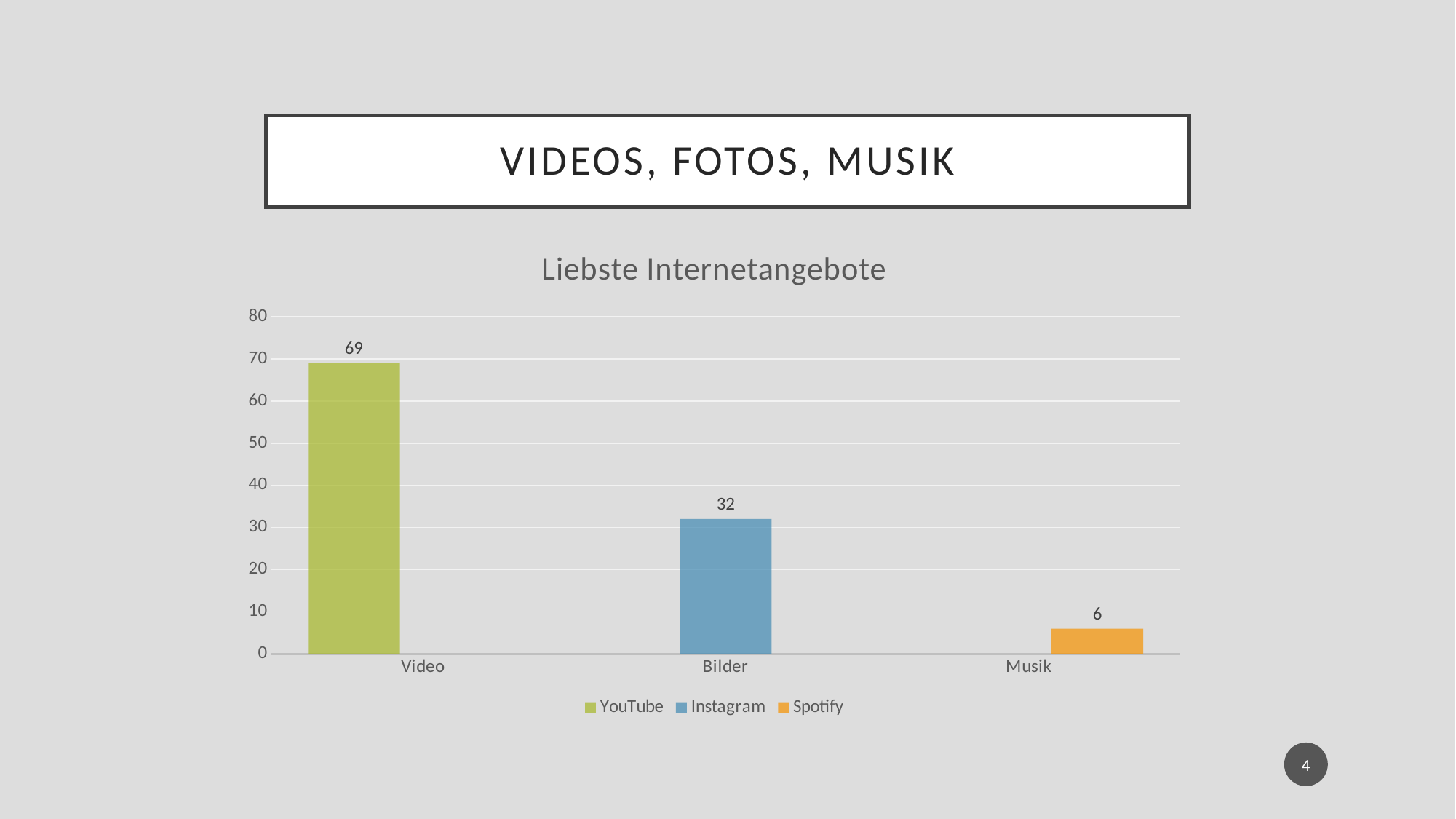

# Videos, Fotos, Musik

### Chart: Liebste Internetangebote

| Category | YouTube | Instagram | Spotify |
|---|---|---|---|
| Video | 69.0 | None | None |
| Bilder | None | 32.0 | None |
| Musik | None | None | 6.0 |
4